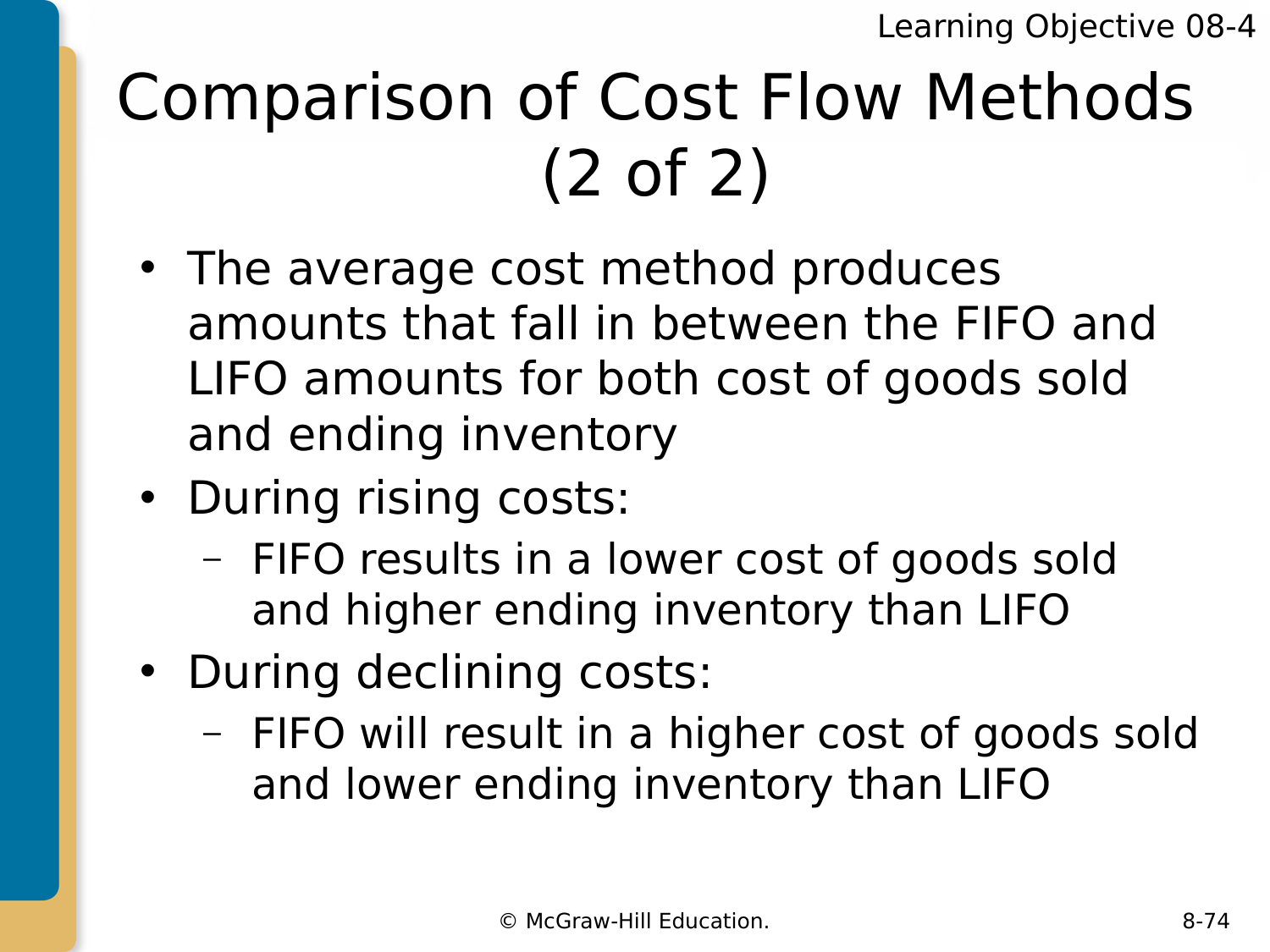

Learning Objective 08-4
# Comparison of Cost Flow Methods (2 of 2)
The average cost method produces amounts that fall in between the FIFO and LIFO amounts for both cost of goods sold and ending inventory
During rising costs:
FIFO results in a lower cost of goods sold and higher ending inventory than LIFO
During declining costs:
FIFO will result in a higher cost of goods sold and lower ending inventory than LIFO